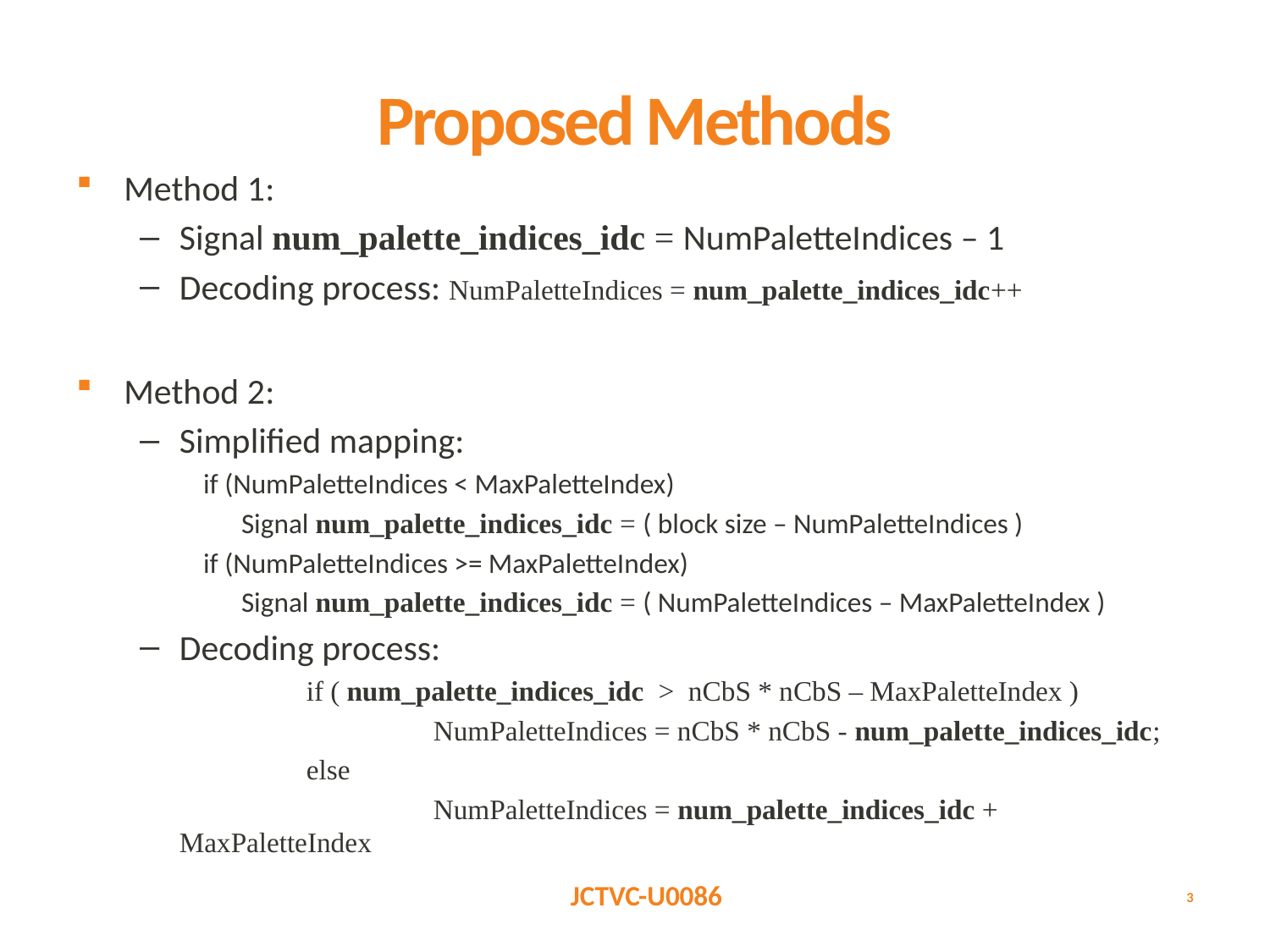

# Proposed Methods
Method 1:
Signal num_palette_indices_idc = NumPaletteIndices – 1
Decoding process: NumPaletteIndices = num_palette_indices_idc++

Method 2:
Simplified mapping:
if (NumPaletteIndices < MaxPaletteIndex)
	 Signal num_palette_indices_idc = ( block size – NumPaletteIndices )
if (NumPaletteIndices >= MaxPaletteIndex)
	 Signal num_palette_indices_idc = ( NumPaletteIndices – MaxPaletteIndex )
Decoding process:
		if ( num_palette_indices_idc  >  nCbS * nCbS – MaxPaletteIndex )
			NumPaletteIndices = nCbS * nCbS - num_palette_indices_idc;
		else
			NumPaletteIndices = num_palette_indices_idc +  MaxPaletteIndex

3